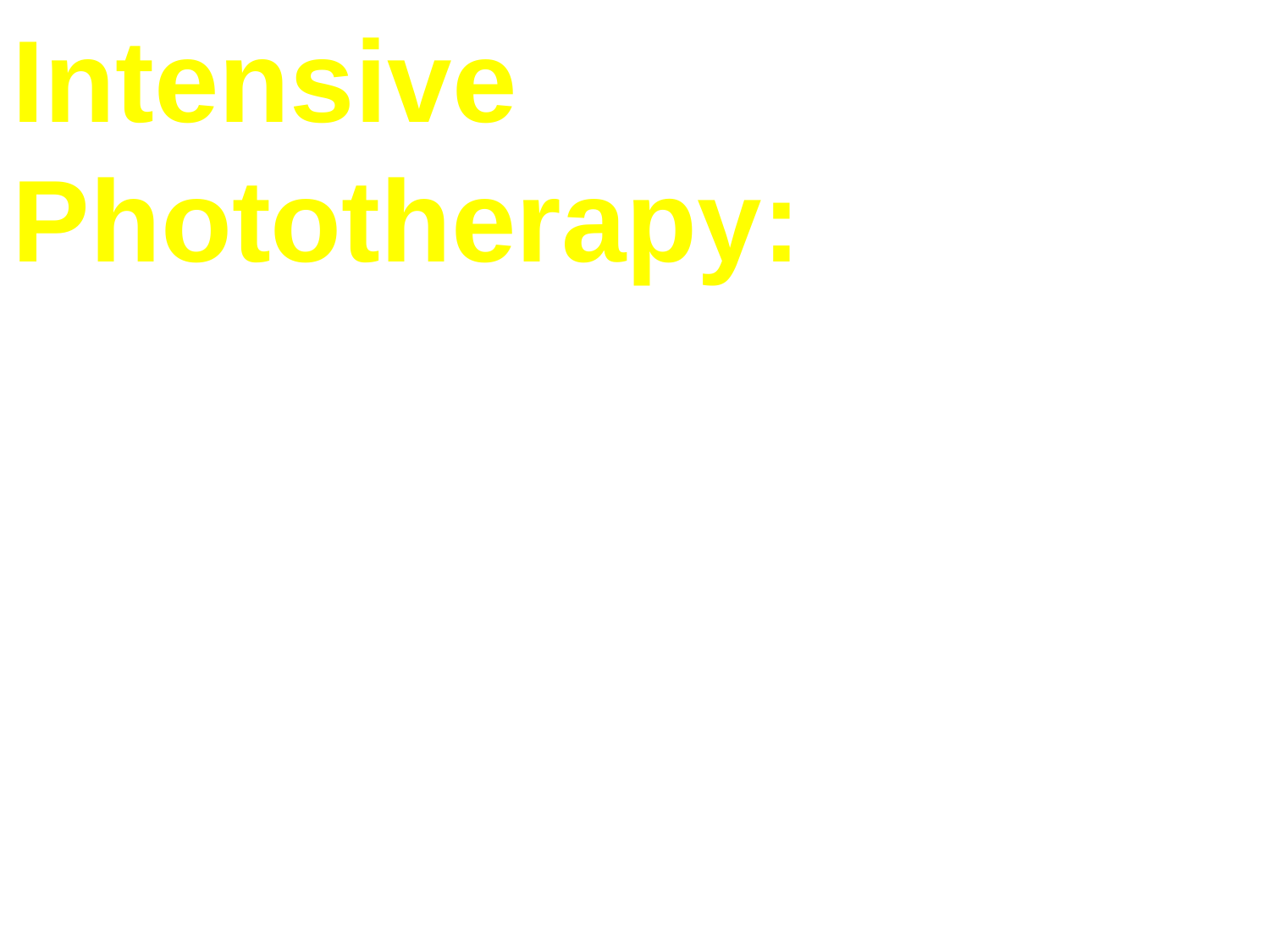

Intensive
Phototherapy:

10 – 15 (20) cm
460-490 nm
Blue
Radiometer >30-35
#